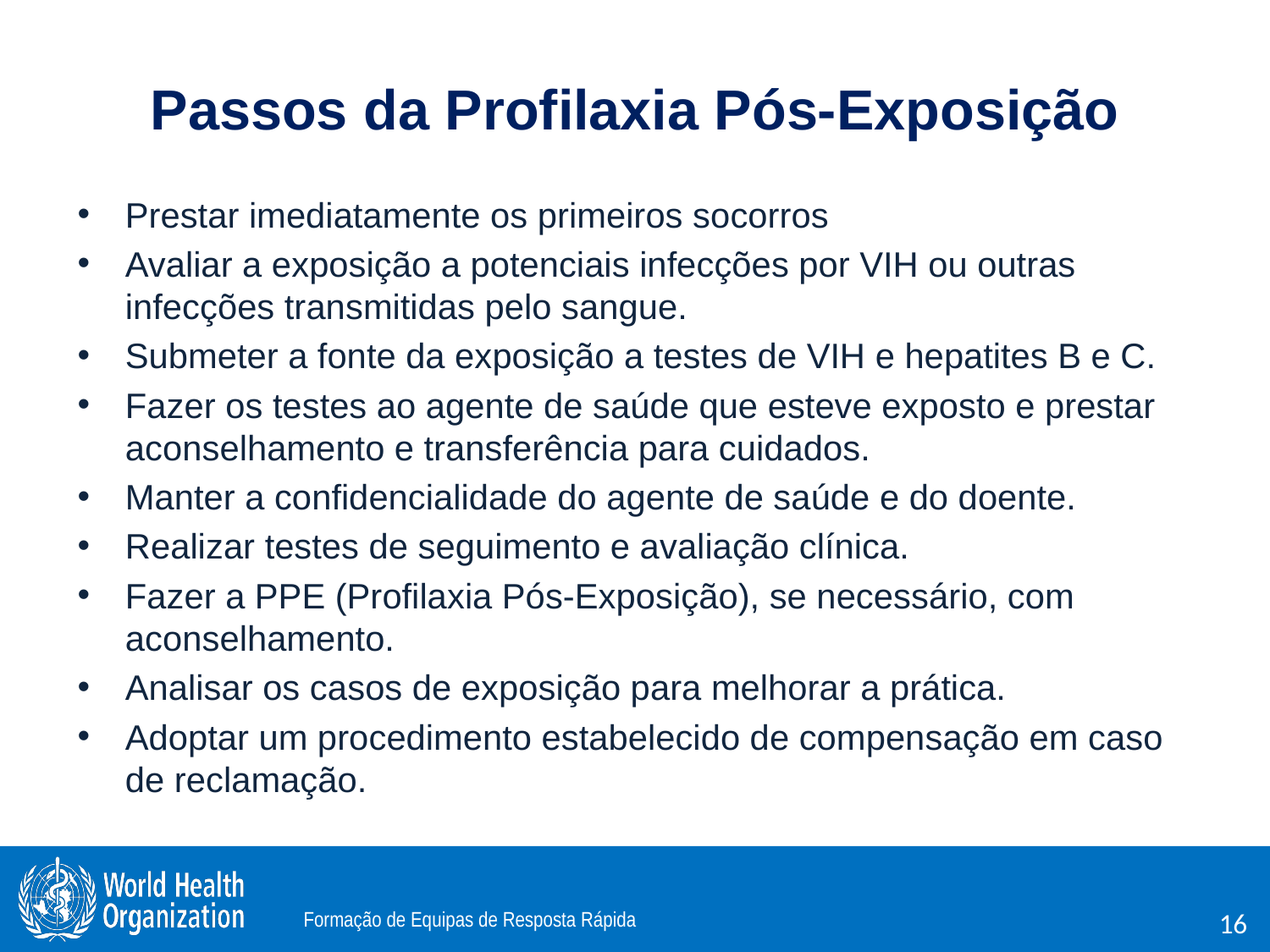

# Passos da Profilaxia Pós-Exposição
Prestar imediatamente os primeiros socorros
Avaliar a exposição a potenciais infecções por VIH ou outras infecções transmitidas pelo sangue.
Submeter a fonte da exposição a testes de VIH e hepatites B e C.
Fazer os testes ao agente de saúde que esteve exposto e prestar aconselhamento e transferência para cuidados.
Manter a confidencialidade do agente de saúde e do doente.
Realizar testes de seguimento e avaliação clínica.
Fazer a PPE (Profilaxia Pós-Exposição), se necessário, com aconselhamento.
Analisar os casos de exposição para melhorar a prática.
Adoptar um procedimento estabelecido de compensação em caso de reclamação.